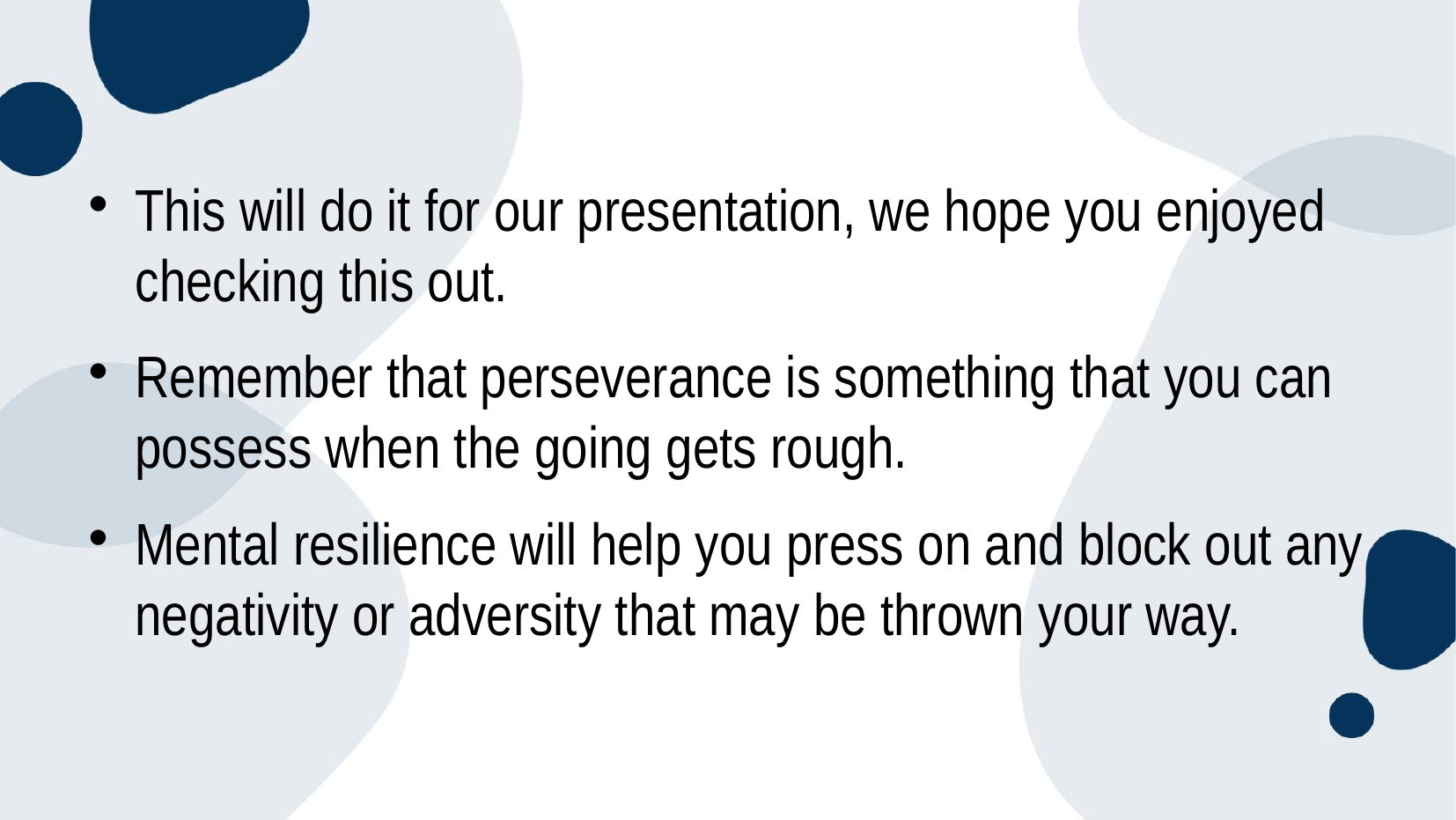

#
This will do it for our presentation, we hope you enjoyed checking this out.
Remember that perseverance is something that you can possess when the going gets rough.
Mental resilience will help you press on and block out any negativity or adversity that may be thrown your way.